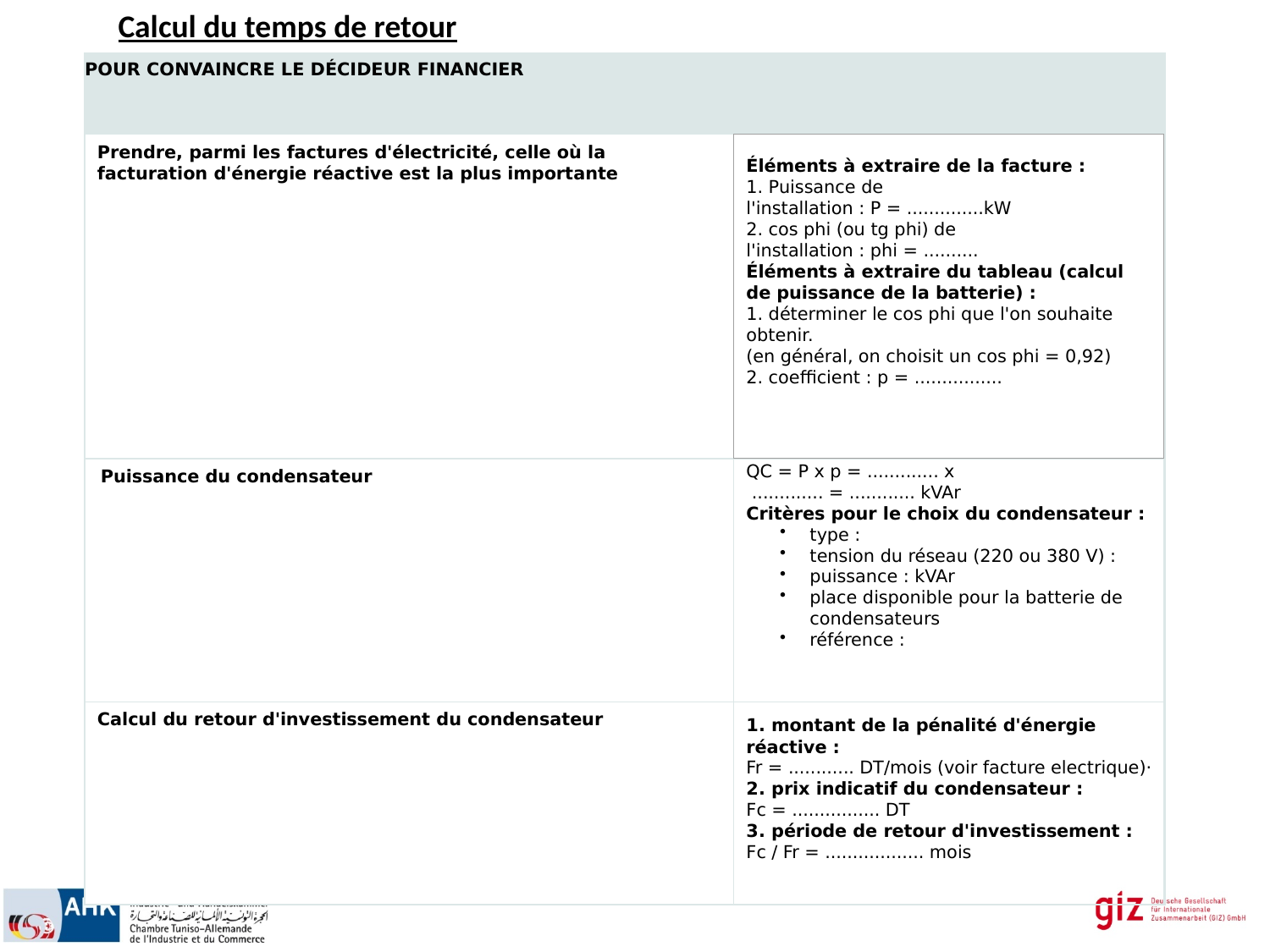

Calcul du temps de retour

POUR CONVAINCRE LE DÉCIDEUR FINANCIER

Prendre, parmi les factures d'électricité, celle où la facturation d'énergie réactive est la plus importante

Éléments à extraire de la facture :
1. Puissance de l'installation : P = ..............kW
2. cos phi (ou tg phi) de l'installation : phi = ..........
Éléments à extraire du tableau (calcul de puissance de la batterie) :
1. déterminer le cos phi que l'on souhaite obtenir.
(en général, on choisit un cos phi = 0,92)
2. coefficient : p = ................

Puissance du condensateur

QC = P x p = ............. x  ............. = ............ kVAr
Critères pour le choix du condensateur :
type :
tension du réseau (220 ou 380 V) :
puissance : kVAr
place disponible pour la batterie de condensateurs
référence :

Calcul du retour d'investissement du condensateur

1. montant de la pénalité d'énergie réactive :
Fr = ............ DT/mois (voir facture electrique)·
2. prix indicatif du condensateur :
Fc = ................ DT
3. période de retour d'investissement :
Fc / Fr = .................. mois